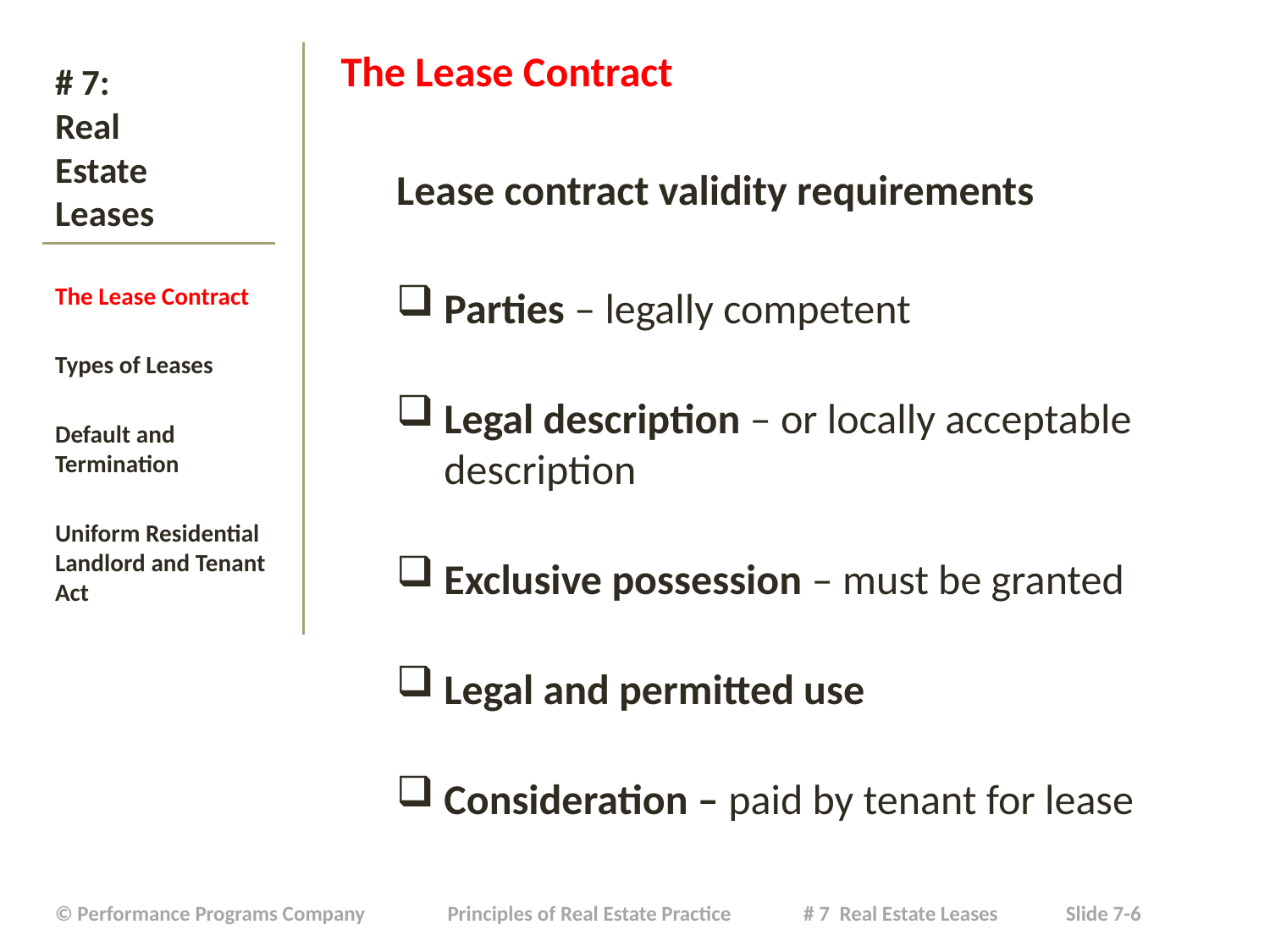

The Lease Contract

Lease contract validity requirements

Parties – legally competent
Legal description – or locally acceptable description
Exclusive possession – must be granted
Legal and permitted use
Consideration – paid by tenant for lease
# # 7: Real Estate Leases

The Lease Contract

Types of Leases

Default and Termination

Uniform Residential Landlord and Tenant Act

| © Performance Programs Company Principles of Real Estate Practice # 7 Real Estate Leases Slide 7-6 |
| --- |